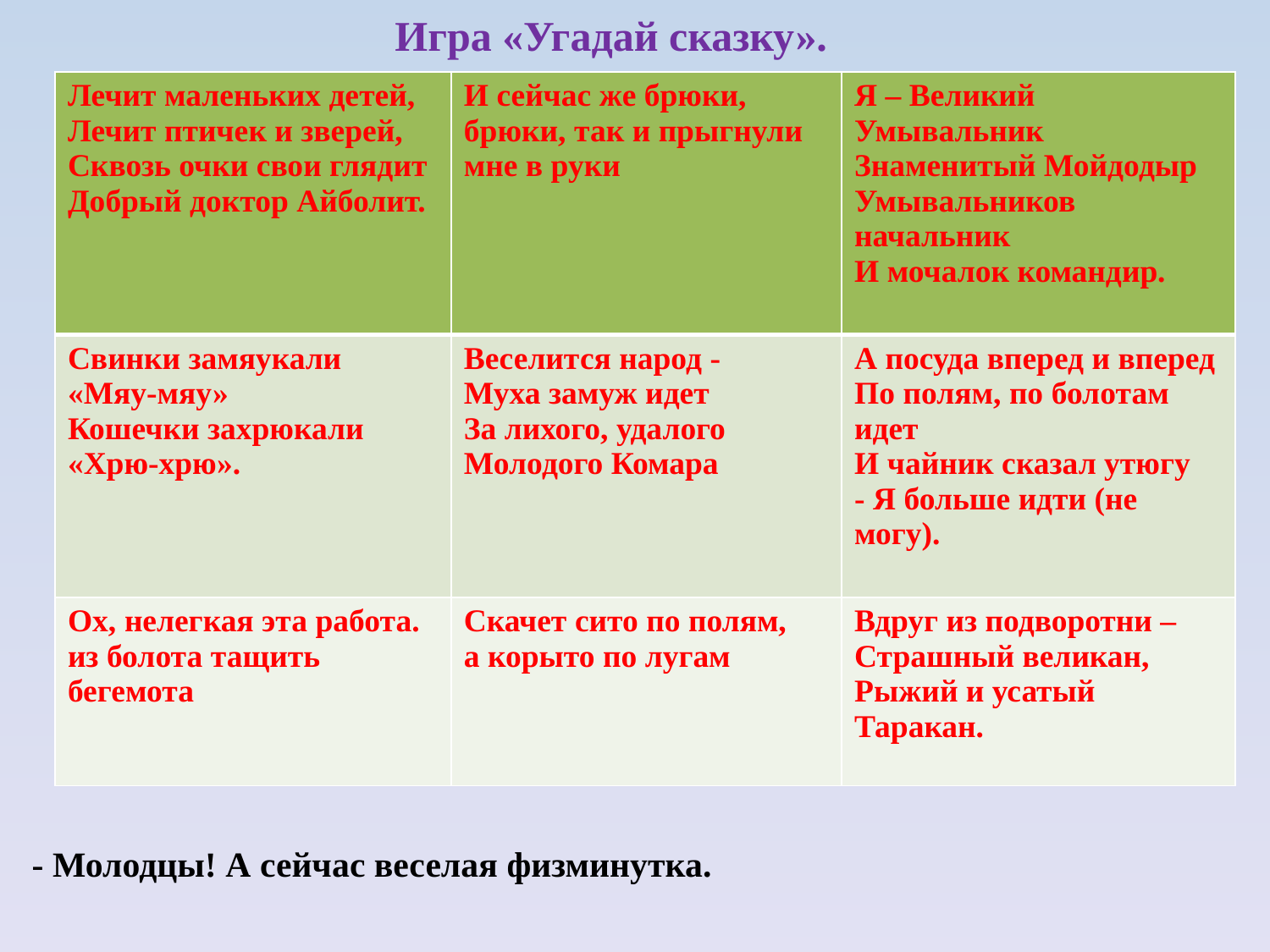

# Игра «Угадай сказку».
| Лечит маленьких детей, Лечит птичек и зверей, Сквозь очки свои глядит Добрый доктор Айболит. | И сейчас же брюки, брюки, так и прыгнули мне в руки | Я – Великий Умывальник Знаменитый Мойдодыр Умывальников начальник И мочалок командир. |
| --- | --- | --- |
| Свинки замяукали «Мяу-мяу» Кошечки захрюкали «Хрю-хрю». | Веселится народ - Муха замуж идет За лихого, удалого Молодого Комара | А посуда вперед и вперед По полям, по болотам идет И чайник сказал утюгу - Я больше идти (не могу). |
| Ох, нелегкая эта работа. из болота тащить бегемота | Скачет сито по полям, а корыто по лугам | Вдруг из подворотни – Страшный великан, Рыжий и усатый Таракан. |
 - Молодцы! А сейчас веселая физминутка.